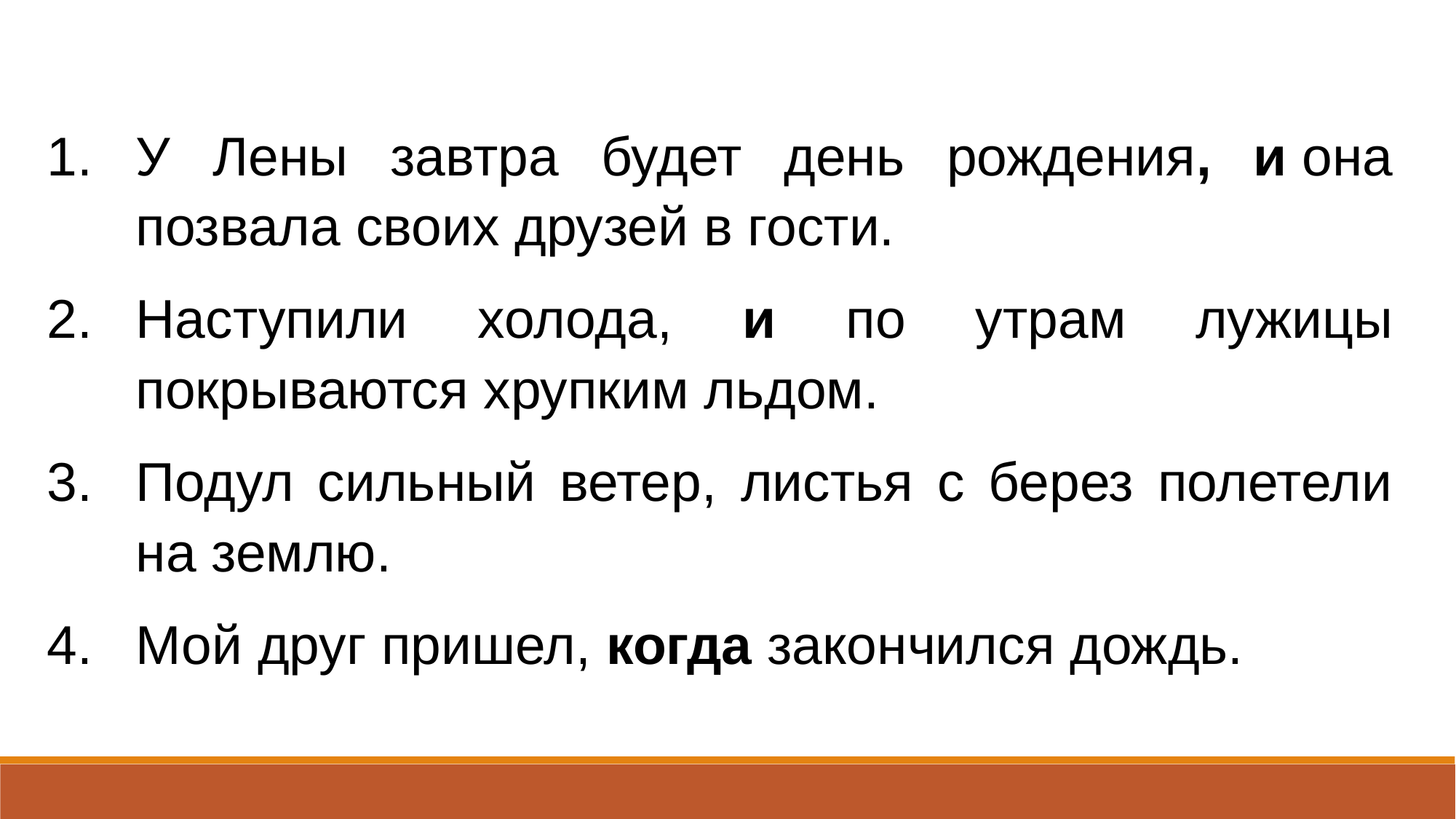

У Лены завтра будет день рождения, и она позвала своих друзей в гости.
Наступили холода, и по утрам лужицы покрываются хрупким льдом.
Подул сильный ветер, листья с берез полетели на землю.
Мой друг пришел, когда закончился дождь.